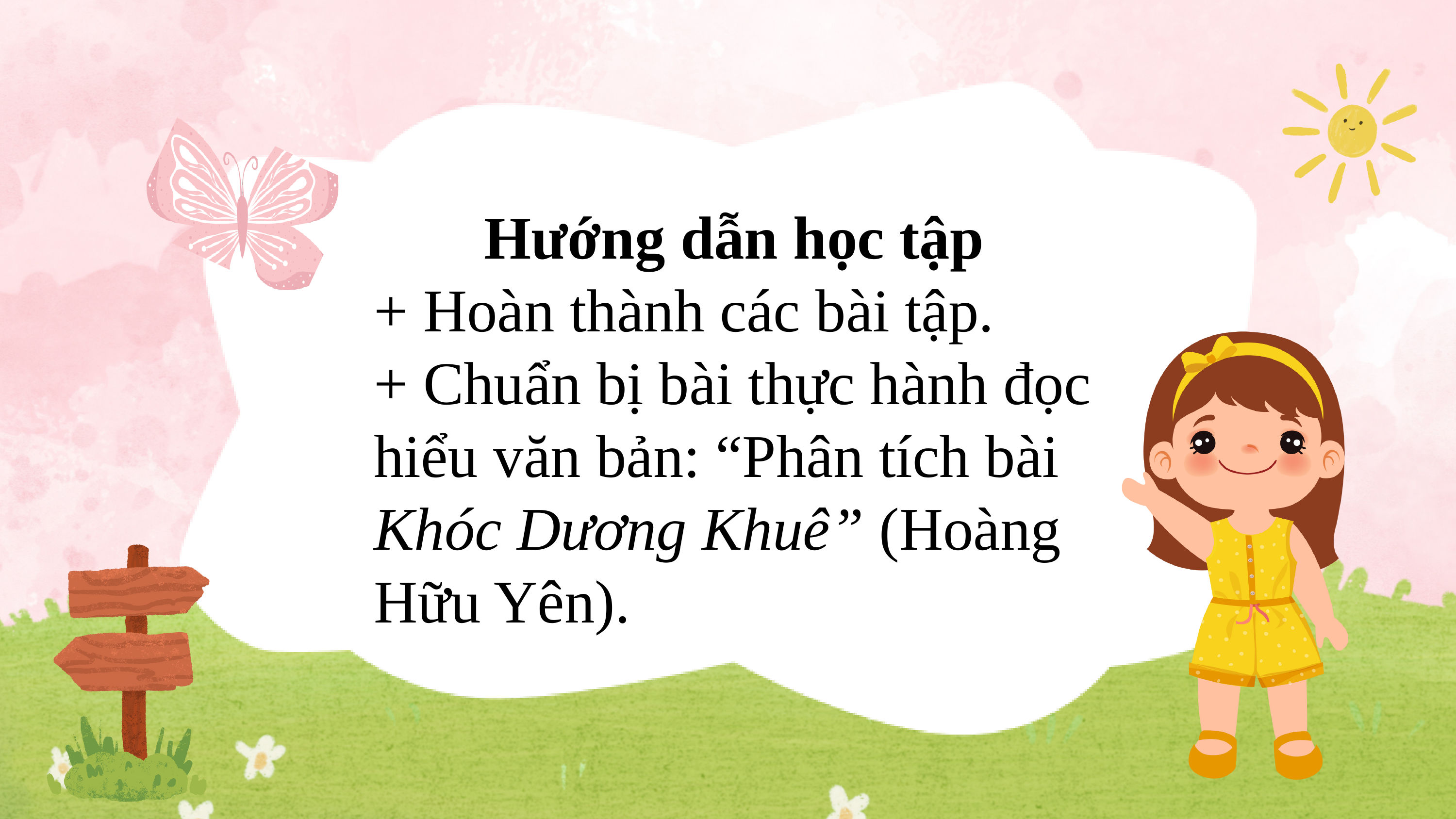

Hướng dẫn học tập
+ Hoàn thành các bài tập.
+ Chuẩn bị bài thực hành đọc hiểu văn bản: “Phân tích bài Khóc Dương Khuê” (Hoàng Hữu Yên).